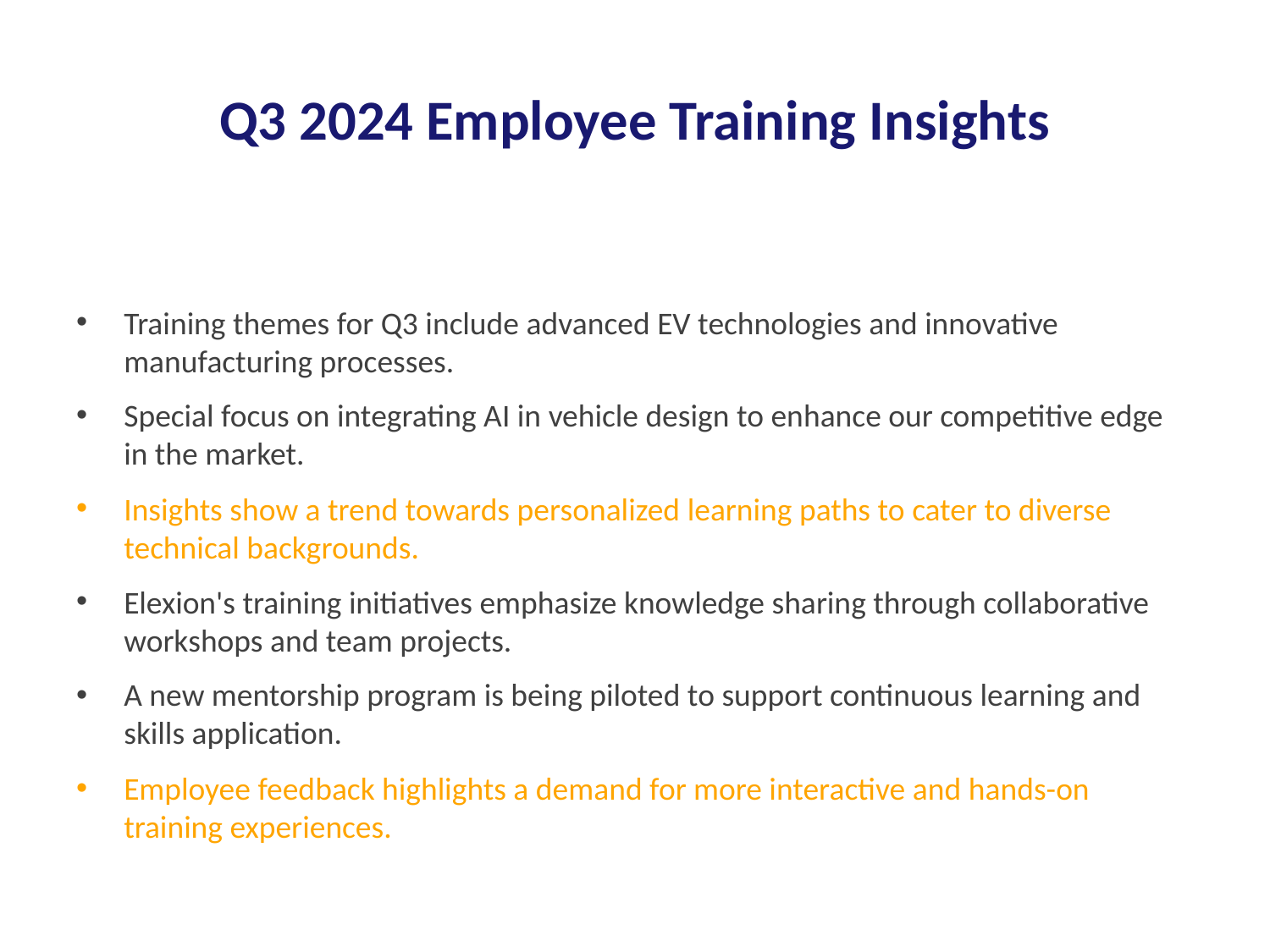

# Q3 2024 Employee Training Insights

Training themes for Q3 include advanced EV technologies and innovative manufacturing processes.
Special focus on integrating AI in vehicle design to enhance our competitive edge in the market.
Insights show a trend towards personalized learning paths to cater to diverse technical backgrounds.
Elexion's training initiatives emphasize knowledge sharing through collaborative workshops and team projects.
A new mentorship program is being piloted to support continuous learning and skills application.
Employee feedback highlights a demand for more interactive and hands-on training experiences.